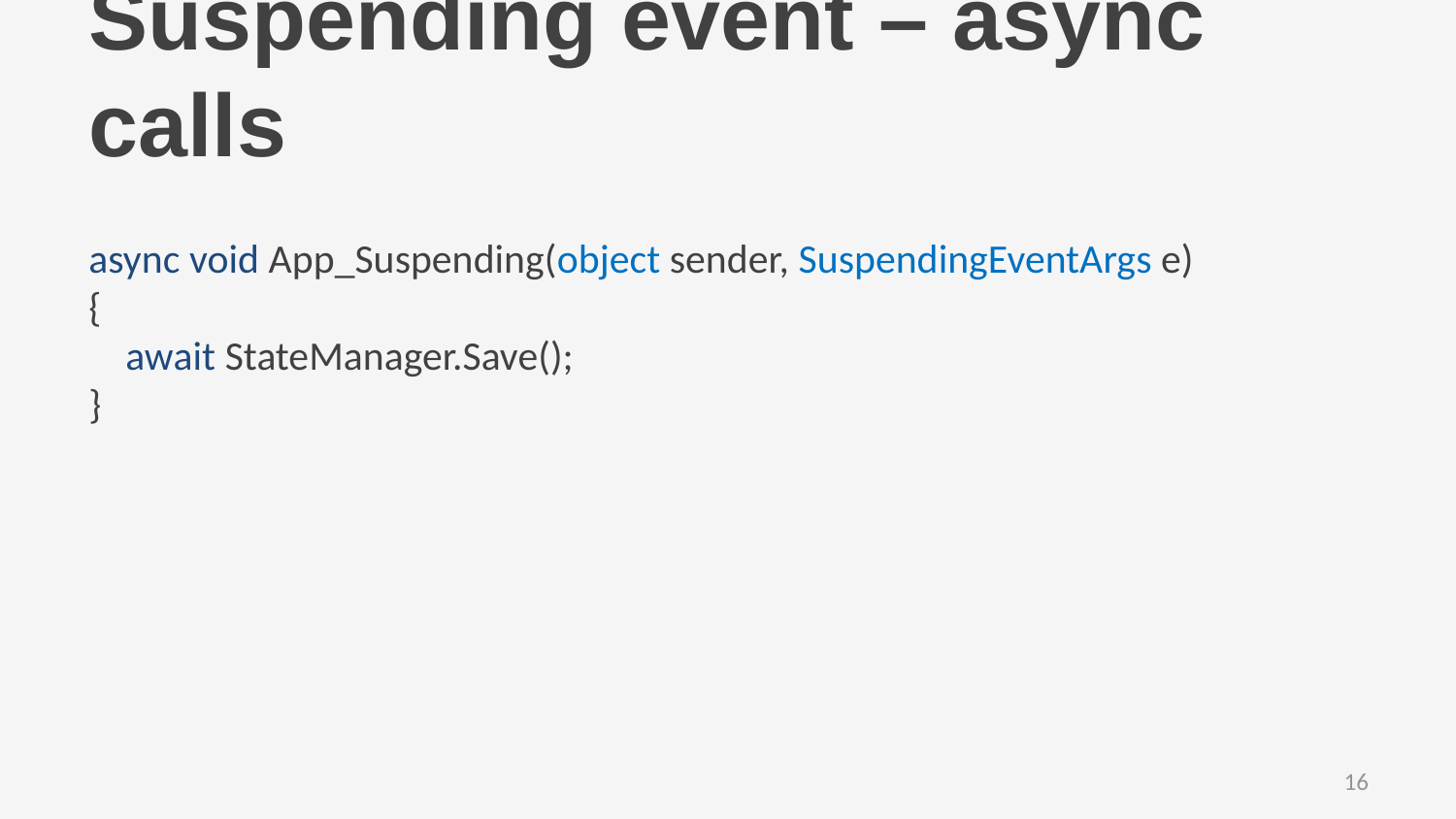

# Suspending event – async calls
async void App_Suspending(object sender, SuspendingEventArgs e)
{
    await StateManager.Save();
}
16